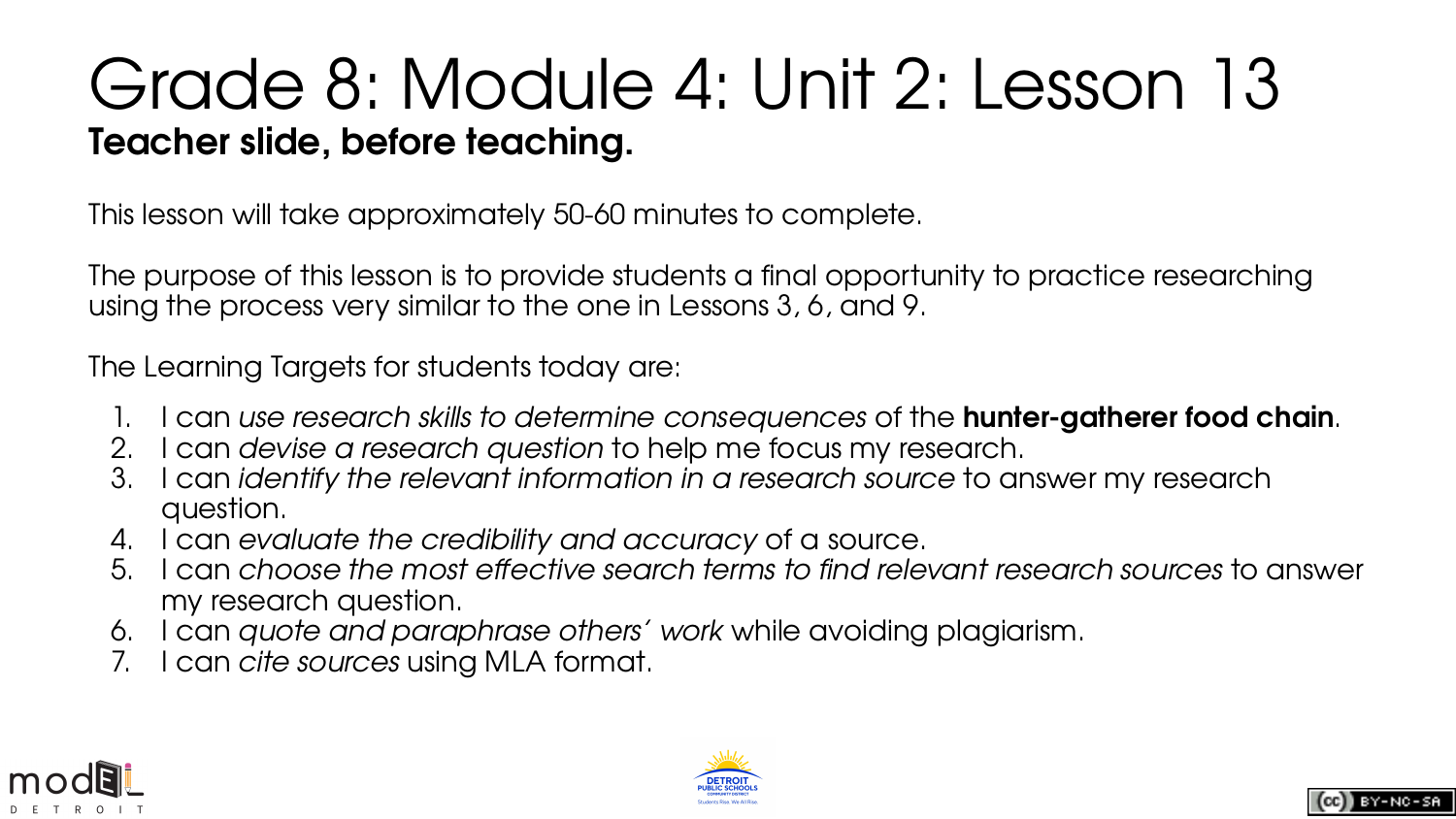

# Grade 8: Module 4: Unit 2: Lesson 13
Teacher slide, before teaching.

This lesson will take approximately 50-60 minutes to complete.

The purpose of this lesson is to provide students a final opportunity to practice researching using the process very similar to the one in Lessons 3, 6, and 9.

The Learning Targets for students today are:
I can use research skills to determine consequences of the hunter-gatherer food chain.
I can devise a research question to help me focus my research.
I can identify the relevant information in a research source to answer my research question.
I can evaluate the credibility and accuracy of a source.
I can choose the most effective search terms to find relevant research sources to answer my research question.
I can quote and paraphrase others’ work while avoiding plagiarism.
I can cite sources using MLA format.